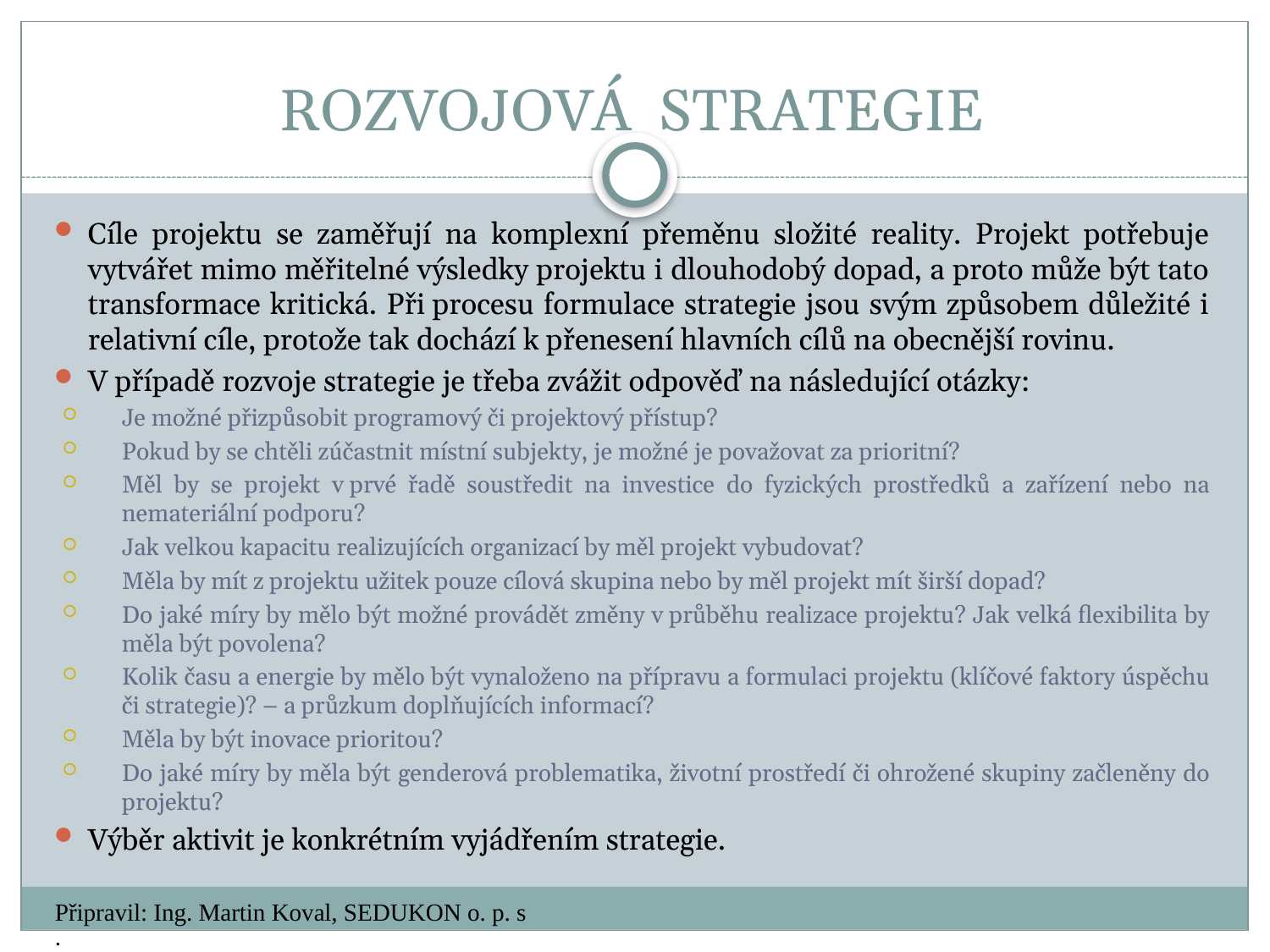

# ROZVOJOVÁ  STRATEGIE
Cíle projektu se zaměřují na komplexní přeměnu složité reality. Projekt potřebuje vytvářet mimo měřitelné výsledky projektu i dlouhodobý dopad, a proto může být tato transformace kritická. Při procesu formulace strategie jsou svým způsobem důležité i relativní cíle, protože tak dochází k přenesení hlavních cílů na obecnější rovinu.
V případě rozvoje strategie je třeba zvážit odpověď na následující otázky:
Je možné přizpůsobit programový či projektový přístup?
Pokud by se chtěli zúčastnit místní subjekty, je možné je považovat za prioritní?
Měl by se projekt v prvé řadě soustředit na investice do fyzických prostředků a zařízení nebo na nemateriální podporu?
Jak velkou kapacitu realizujících organizací by měl projekt vybudovat?
Měla by mít z projektu užitek pouze cílová skupina nebo by měl projekt mít širší dopad?
Do jaké míry by mělo být možné provádět změny v průběhu realizace projektu? Jak velká flexibilita by měla být povolena?
Kolik času a energie by mělo být vynaloženo na přípravu a formulaci projektu (klíčové faktory úspěchu či strategie)? – a průzkum doplňujících informací?
Měla by být inovace prioritou?
Do jaké míry by měla být genderová problematika, životní prostředí či ohrožené skupiny začleněny do projektu?
Výběr aktivit je konkrétním vyjádřením strategie.
Připravil: Ing. Martin Koval, SEDUKON o. p. s.